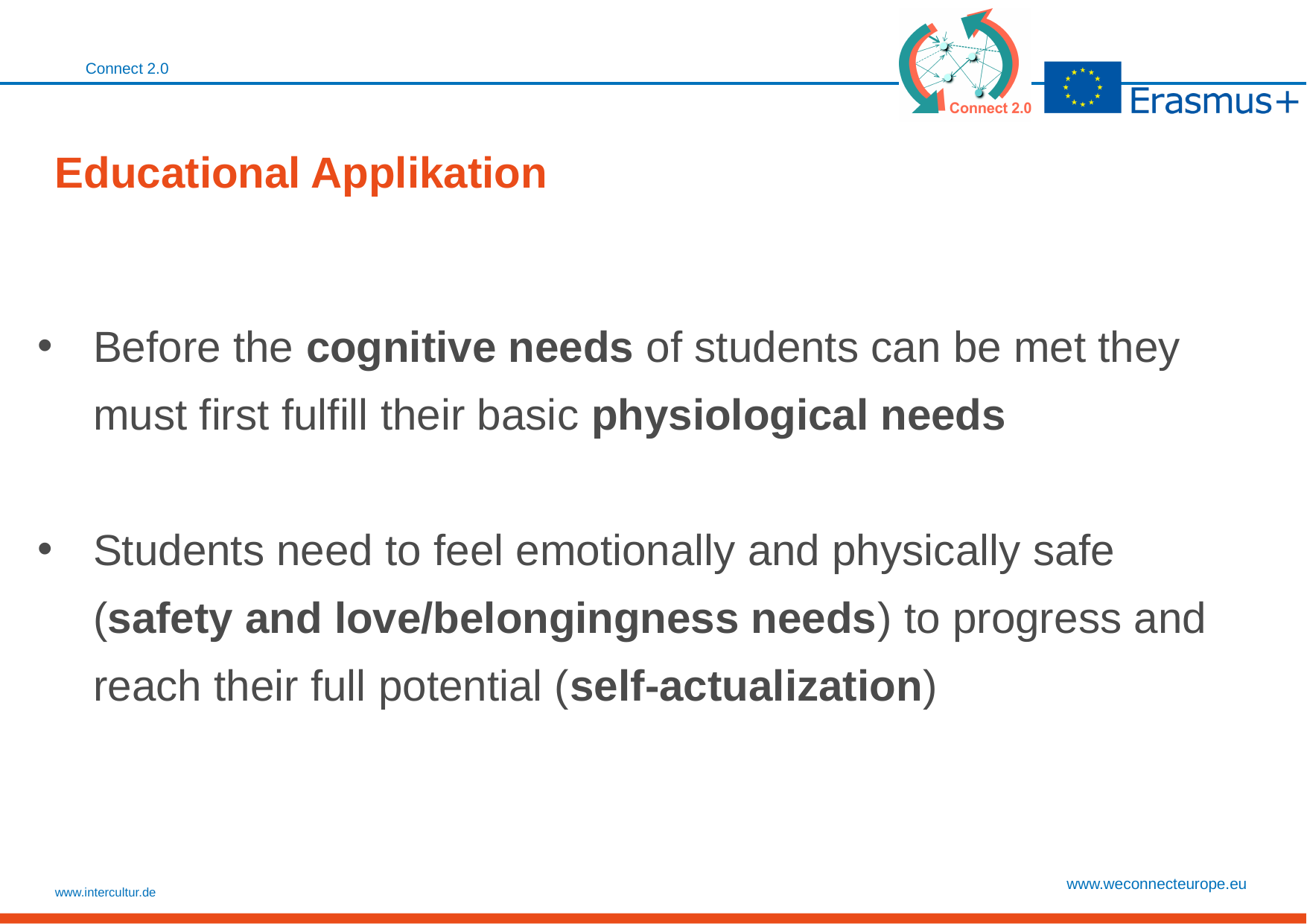

Connect 2.0
# Educational Applikation
Before the cognitive needs of students can be met they must first fulfill their basic physiological needs

Students need to feel emotionally and physically safe (safety and love/belongingness needs) to progress and reach their full potential (self-actualization)